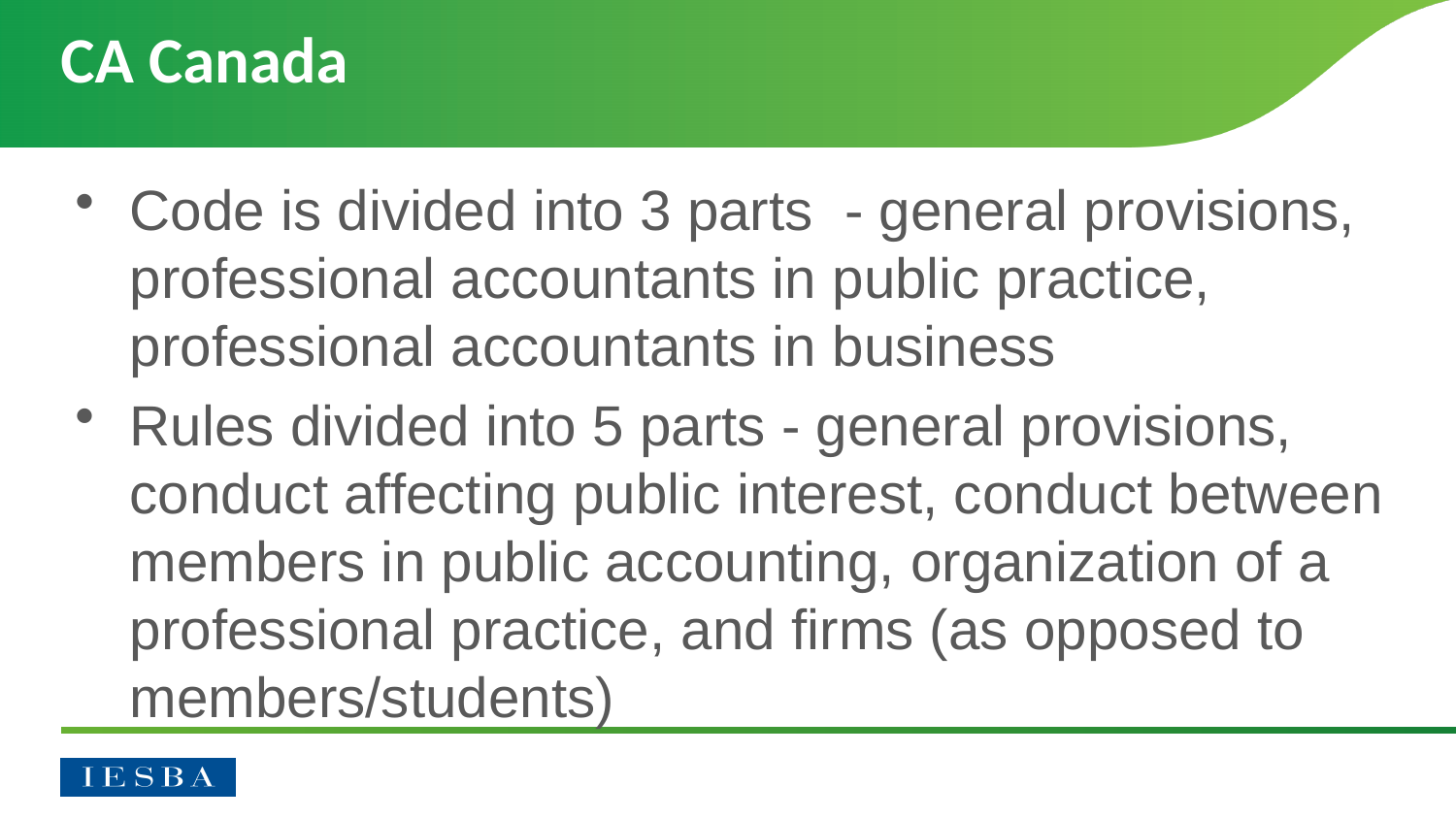

CA Canada
Code is divided into 3 parts  - general provisions, professional accountants in public practice, professional accountants in business
Rules divided into 5 parts - general provisions, conduct affecting public interest, conduct between members in public accounting, organization of a professional practice, and firms (as opposed to members/students)